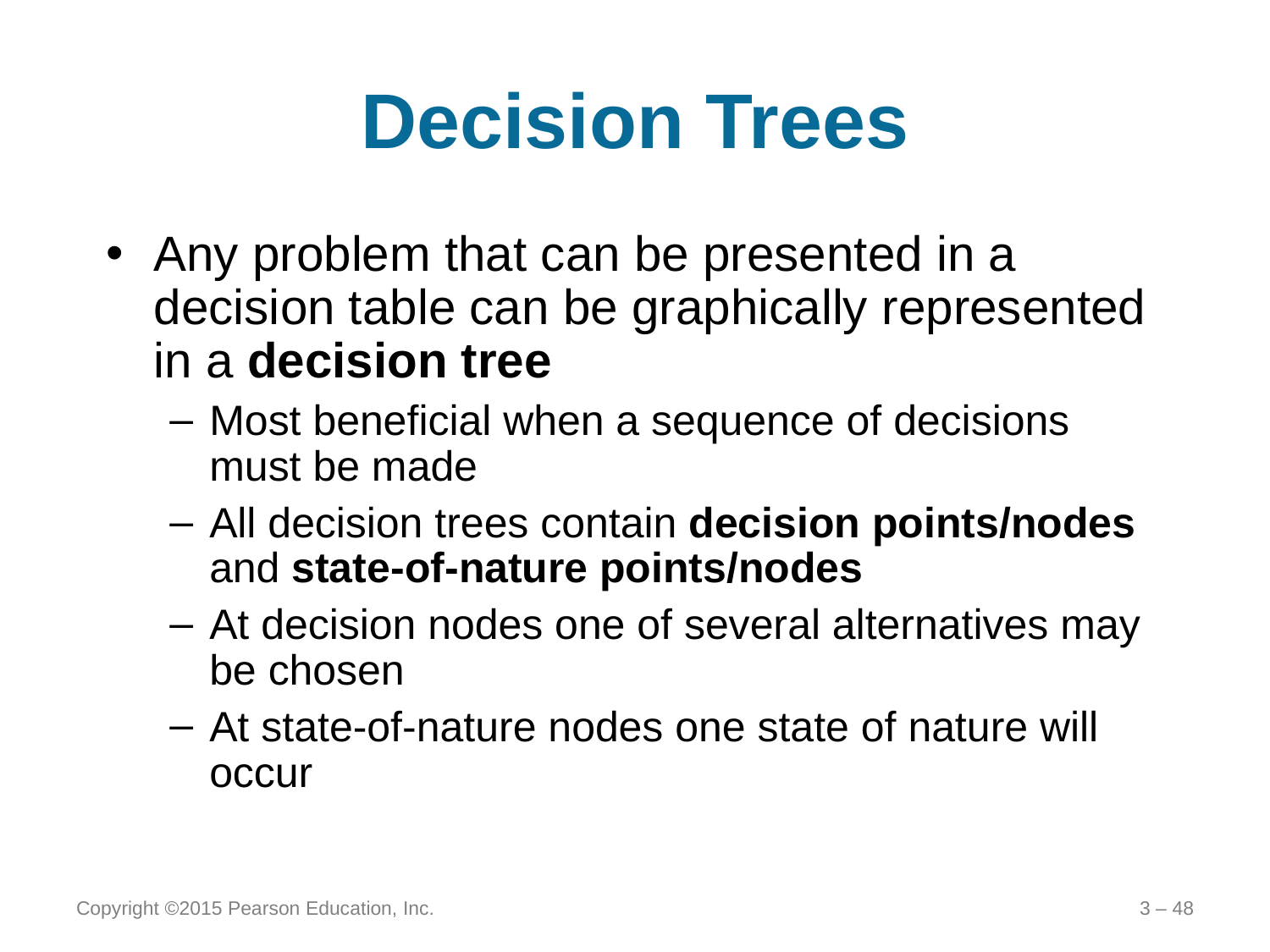

# Decision Trees
Any problem that can be presented in a decision table can be graphically represented in a decision tree
Most beneficial when a sequence of decisions must be made
All decision trees contain decision points/nodes and state-of-nature points/nodes
At decision nodes one of several alternatives may be chosen
At state-of-nature nodes one state of nature will occur
Copyright ©2015 Pearson Education, Inc.
3 – 48